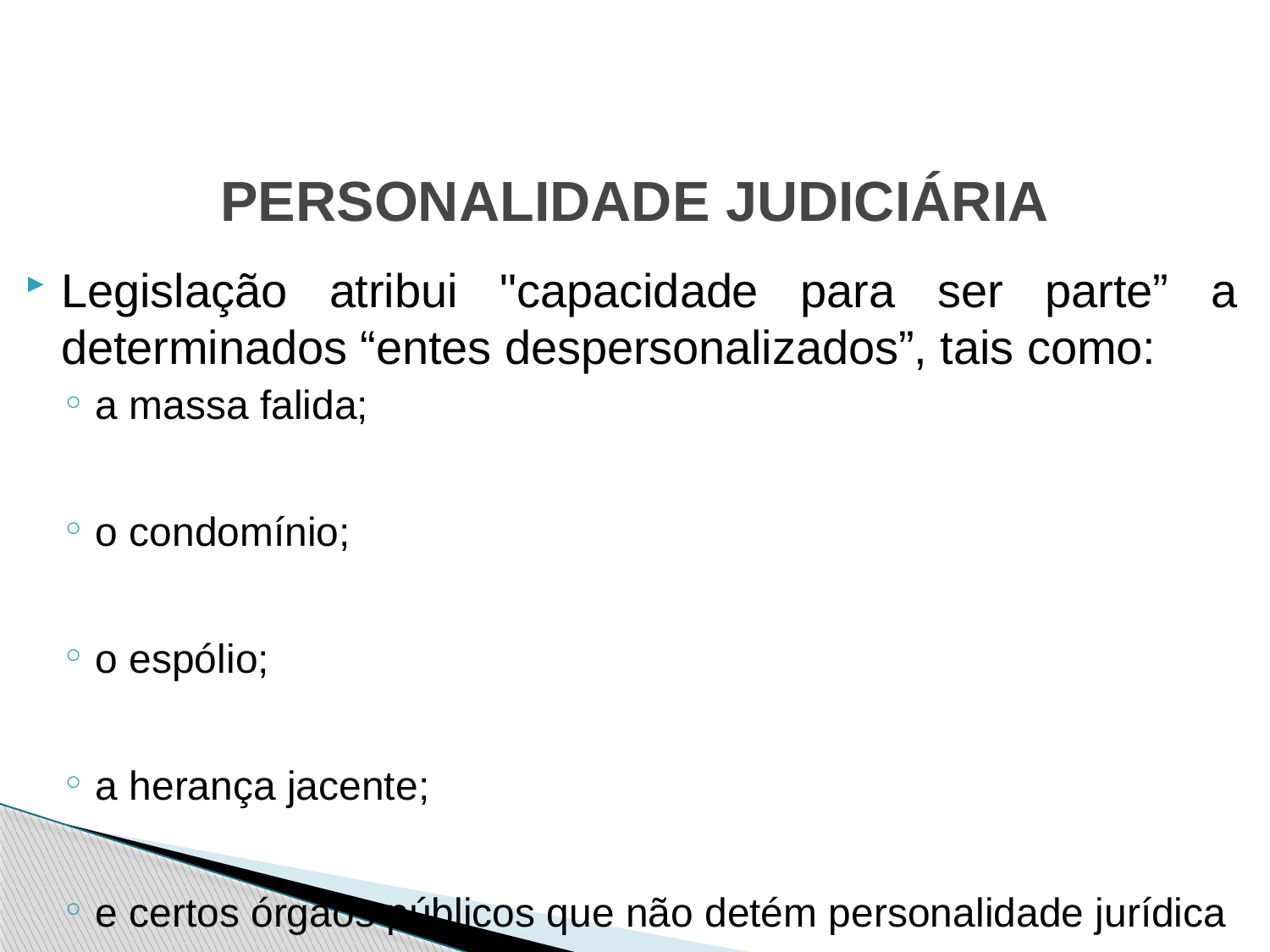

# PERSONALIDADE JUDICIÁRIA

Legislação atribui "capacidade para ser parte” a determinados “entes despersonalizados”, tais como:
a massa falida;

o condomínio;

o espólio;

a herança jacente;

e certos órgãos públicos que não detém personalidade jurídica